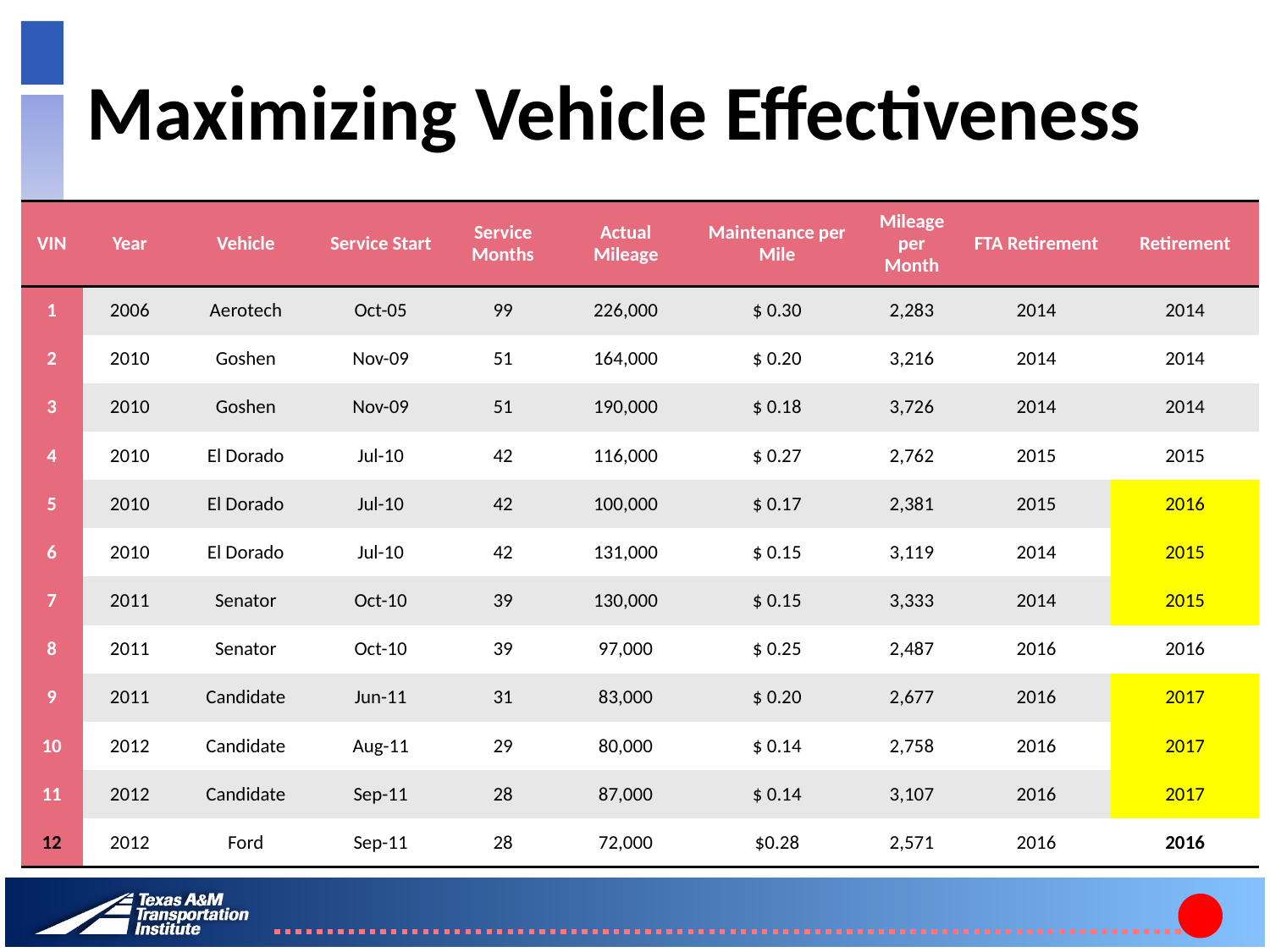

# Maximizing Vehicle Effectiveness
| VIN | Year | Vehicle | Service Start | Service Months | Actual Mileage | Maintenance per Mile | Mileage per Month | FTA Retirement | Retirement |
| --- | --- | --- | --- | --- | --- | --- | --- | --- | --- |
| 1 | 2006 | Aerotech | Oct-05 | 99 | 226,000 | $ 0.30 | 2,283 | 2014 | 2014 |
| 2 | 2010 | Goshen | Nov-09 | 51 | 164,000 | $ 0.20 | 3,216 | 2014 | 2014 |
| 3 | 2010 | Goshen | Nov-09 | 51 | 190,000 | $ 0.18 | 3,726 | 2014 | 2014 |
| 4 | 2010 | El Dorado | Jul-10 | 42 | 116,000 | $ 0.27 | 2,762 | 2015 | 2015 |
| 5 | 2010 | El Dorado | Jul-10 | 42 | 100,000 | $ 0.17 | 2,381 | 2015 | 2016 |
| 6 | 2010 | El Dorado | Jul-10 | 42 | 131,000 | $ 0.15 | 3,119 | 2014 | 2015 |
| 7 | 2011 | Senator | Oct-10 | 39 | 130,000 | $ 0.15 | 3,333 | 2014 | 2015 |
| 8 | 2011 | Senator | Oct-10 | 39 | 97,000 | $ 0.25 | 2,487 | 2016 | 2016 |
| 9 | 2011 | Candidate | Jun-11 | 31 | 83,000 | $ 0.20 | 2,677 | 2016 | 2017 |
| 10 | 2012 | Candidate | Aug-11 | 29 | 80,000 | $ 0.14 | 2,758 | 2016 | 2017 |
| 11 | 2012 | Candidate | Sep-11 | 28 | 87,000 | $ 0.14 | 3,107 | 2016 | 2017 |
| 12 | 2012 | Ford | Sep-11 | 28 | 72,000 | $0.28 | 2,571 | 2016 | 2016 |